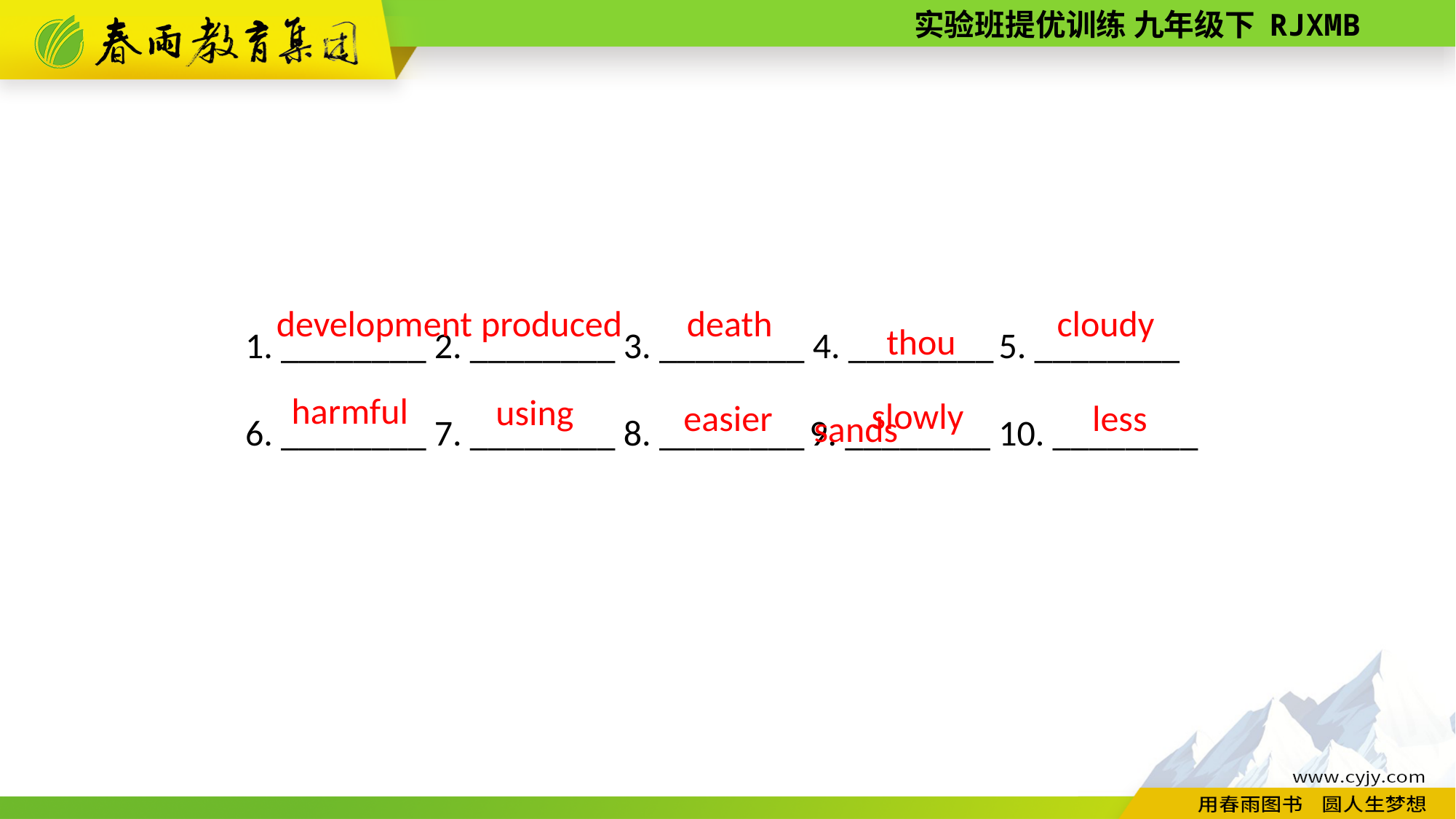

thousands
1. ________ 2. ________ 3. ________ 4. ________ 5. ________
6. ________ 7. ________ 8. ________ 9. ________ 10. ________
development
produced
death
cloudy
harmful
using
slowly
easier
 less